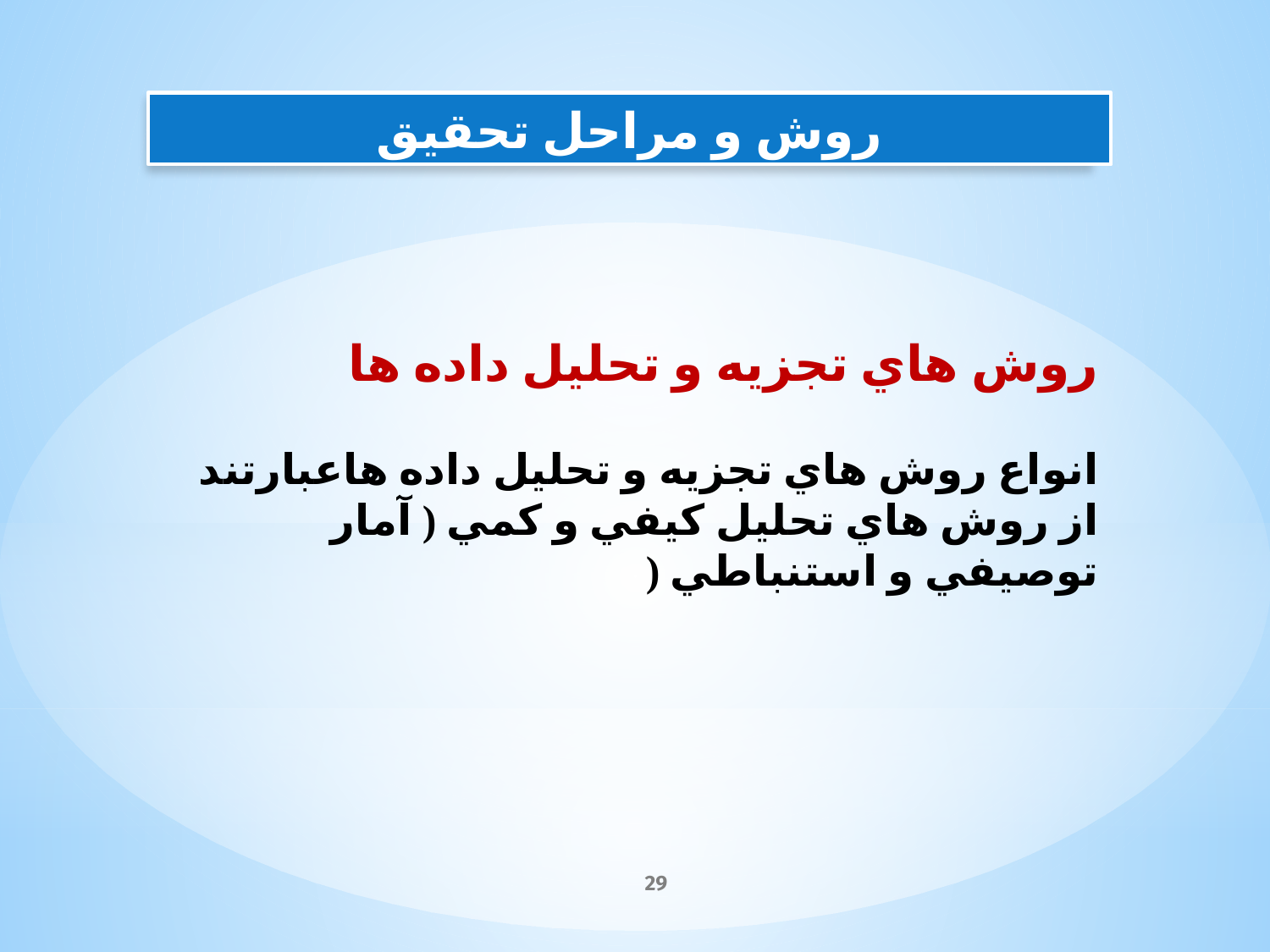

روش و مراحل تحقیق
روش هاي تجزيه و تحليل داده ها
انواع روش هاي تجزيه و تحليل داده هاعبارتند از روش هاي تحليل كيفي و كمي ( آمار توصيفي و استنباطي (
29